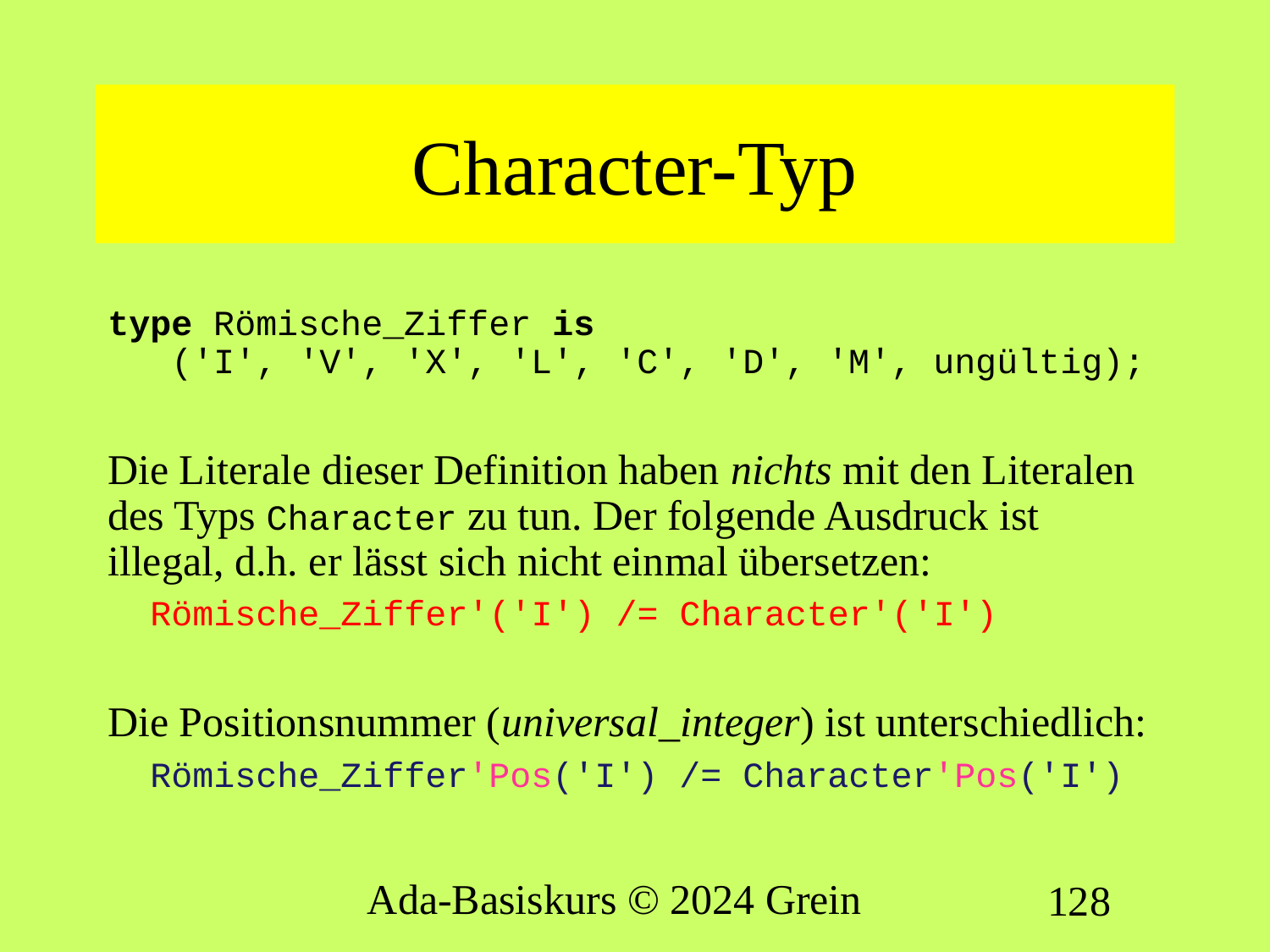

# Character-Typ

type Römische_Ziffer is
   ('I', 'V', 'X', 'L', 'C', 'D', 'M', ungültig);

Die Literale dieser Definition haben nichts mit den Literalen des Typs Character zu tun. Der folgende Ausdruck ist illegal, d.h. er lässt sich nicht einmal übersetzen:
  Römische_Ziffer'('I') /= Character'('I')

Die Positionsnummer (universal_integer) ist unterschiedlich:
  Römische_Ziffer'Pos('I') /= Character'Pos('I')
Ada-Basiskurs © 2024 Grein
128